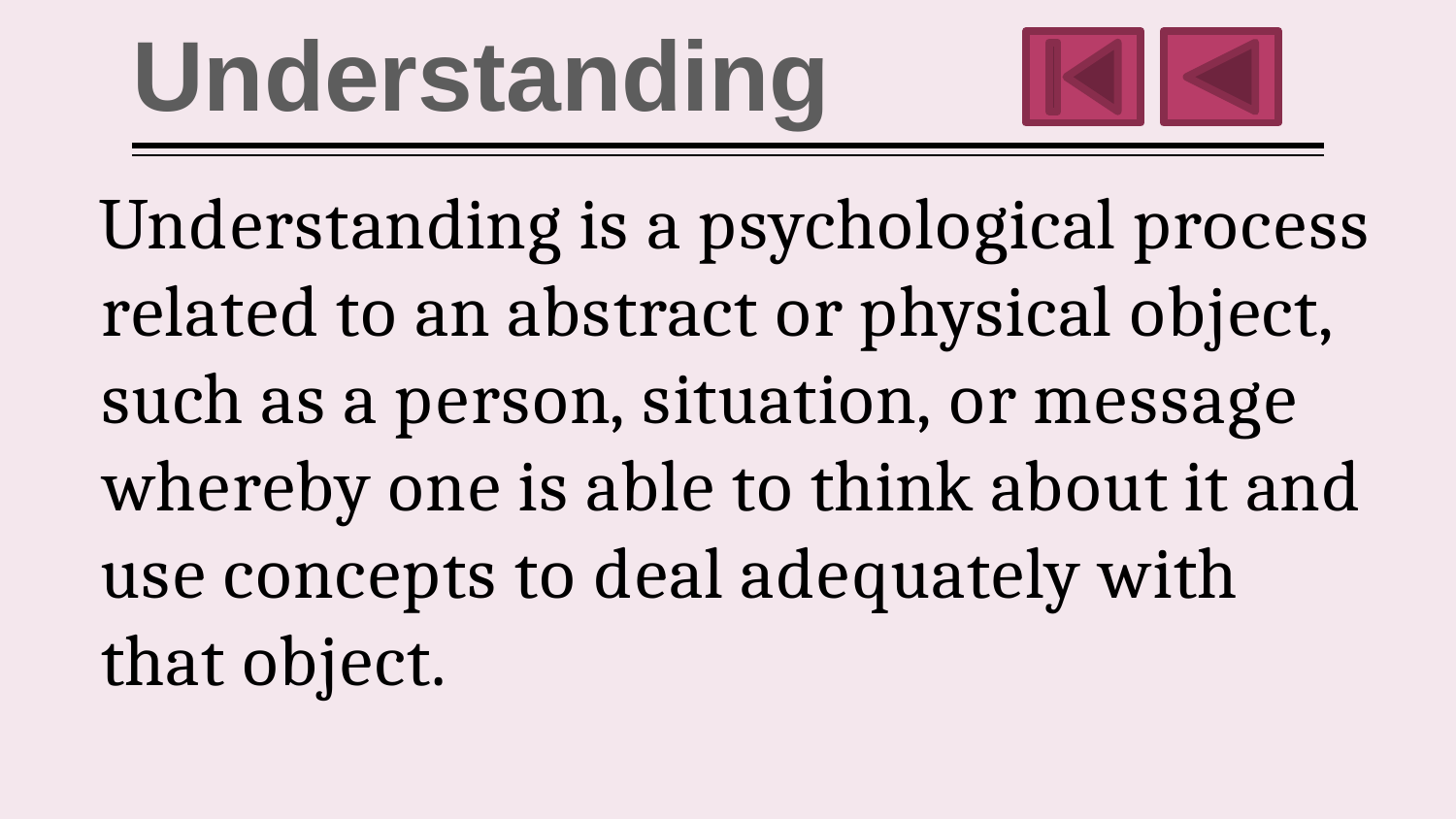

# Understanding

Understanding is a psychological process related to an abstract or physical object, such as a person, situation, or message whereby one is able to think about it and use concepts to deal adequately with that object.